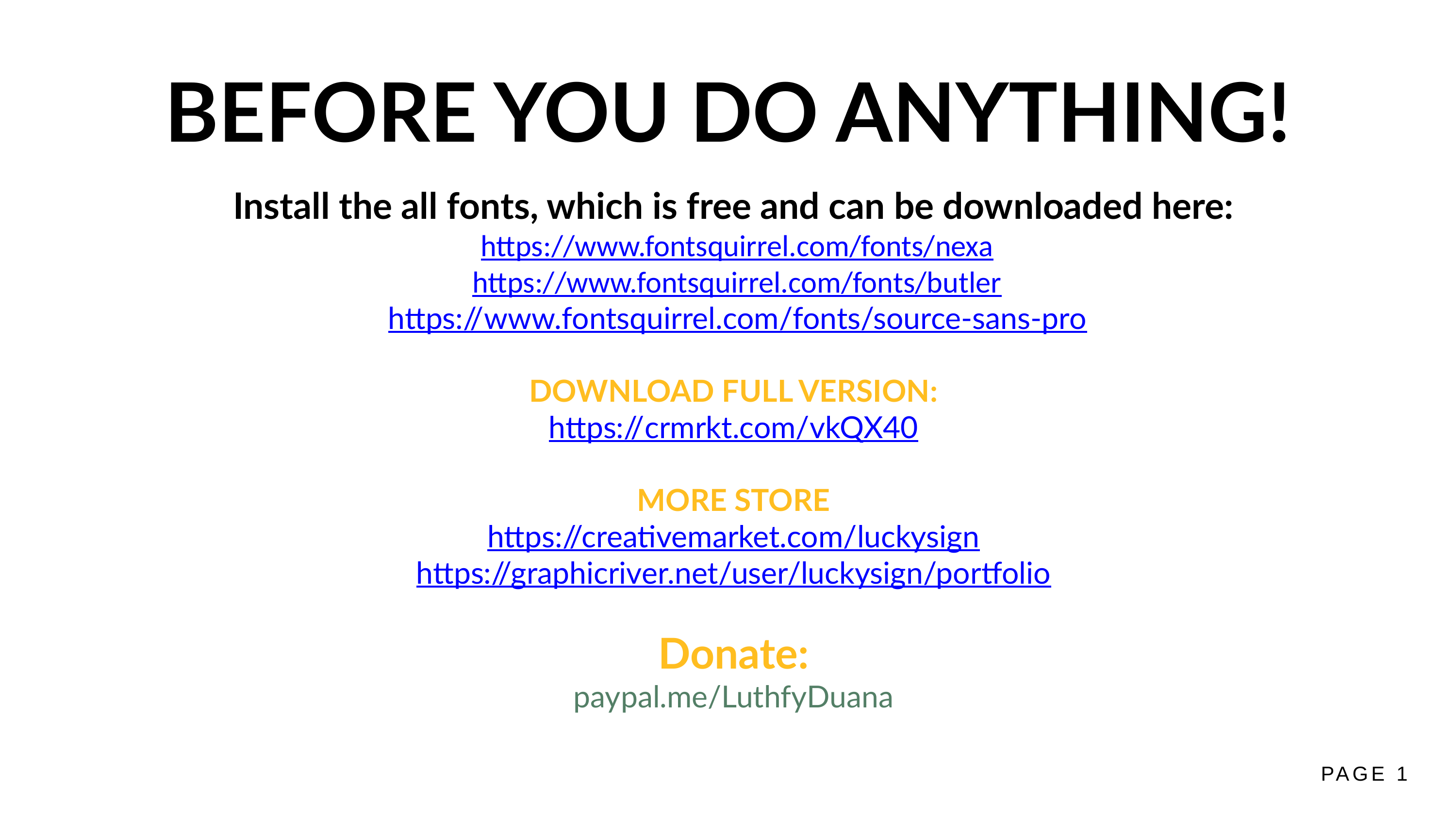

BEFORE YOU DO ANYTHING!
Install the all fonts, which is free and can be downloaded here:
 https://www.fontsquirrel.com/fonts/nexa
 https://www.fontsquirrel.com/fonts/butler
 https://www.fontsquirrel.com/fonts/source-sans-pro

DOWNLOAD FULL VERSION:
https://crmrkt.com/vkQX40

MORE STORE
https://creativemarket.com/luckysign
https://graphicriver.net/user/luckysign/portfolio

Donate:
paypal.me/LuthfyDuana